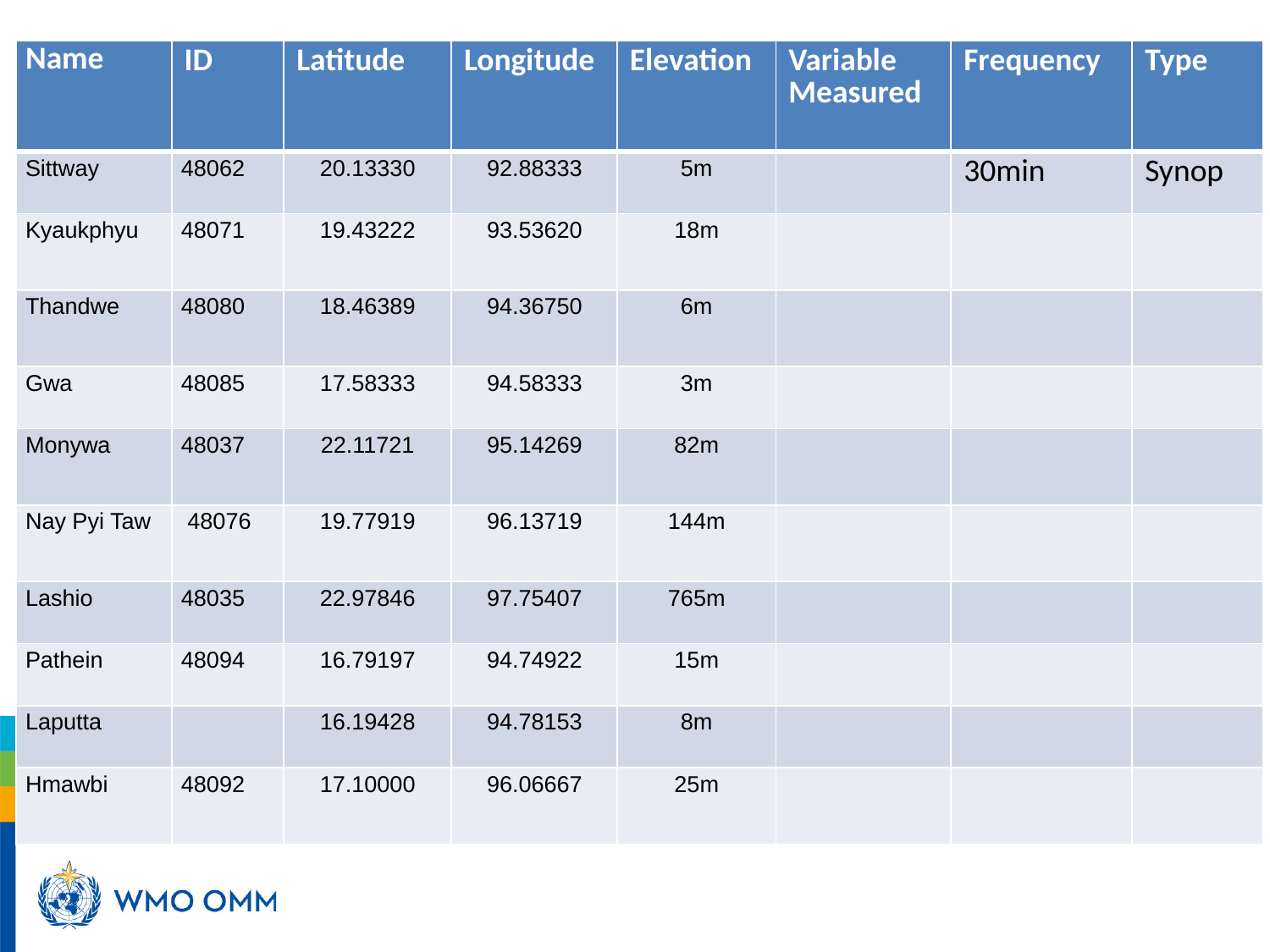

| Name | ID | Latitude | Longitude | Elevation | Variable Measured | Frequency | Type |
| --- | --- | --- | --- | --- | --- | --- | --- |
| Sittway | 48062 | 20.13330 | 92.88333 | 5m |  | 30min | Synop |
| Kyaukphyu | 48071 | 19.43222 | 93.53620 | 18m |  |  |  |
| Thandwe | 48080 | 18.46389 | 94.36750 | 6m |  |  |  |
| Gwa | 48085 | 17.58333 | 94.58333 | 3m |  |  |  |
| Monywa | 48037 | 22.11721 | 95.14269 | 82m |  |  |  |
| Nay Pyi Taw | 48076 | 19.77919 | 96.13719 | 144m |  |  |  |
| Lashio | 48035 | 22.97846 | 97.75407 | 765m |  |  |  |
| Pathein | 48094 | 16.79197 | 94.74922 | 15m |  |  |  |
| Laputta |  | 16.19428 | 94.78153 | 8m |  |  |  |
| Hmawbi | 48092 | 17.10000 | 96.06667 | 25m |  |  |  |